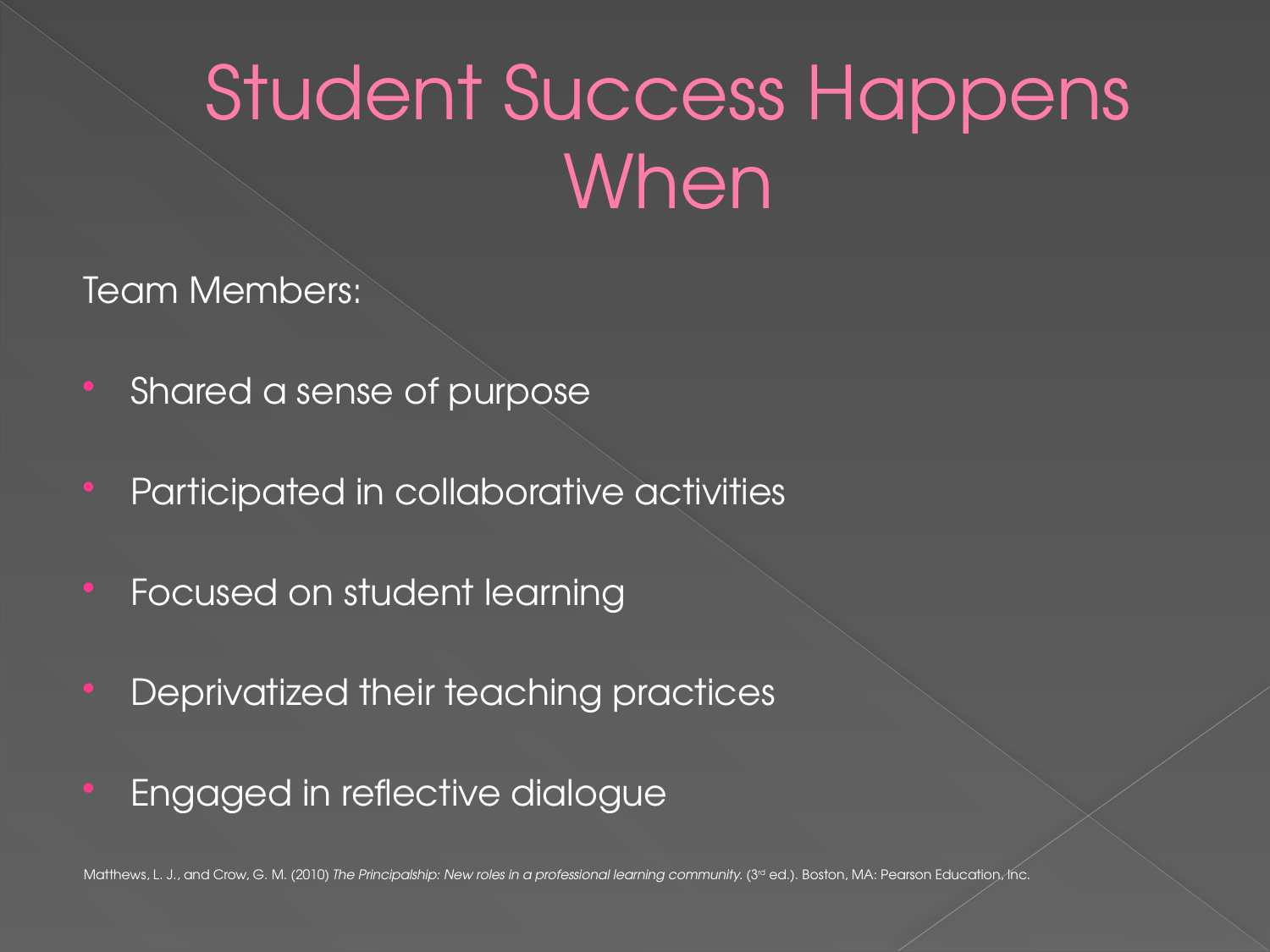

# Student Success Happens When
Team Members:

Shared a sense of purpose

Participated in collaborative activities

Focused on student learning

Deprivatized their teaching practices

Engaged in reflective dialogue

Matthews, L. J., and Crow, G. M. (2010) The Principalship: New roles in a professional learning community. (3rd ed.). Boston, MA: Pearson Education, Inc.